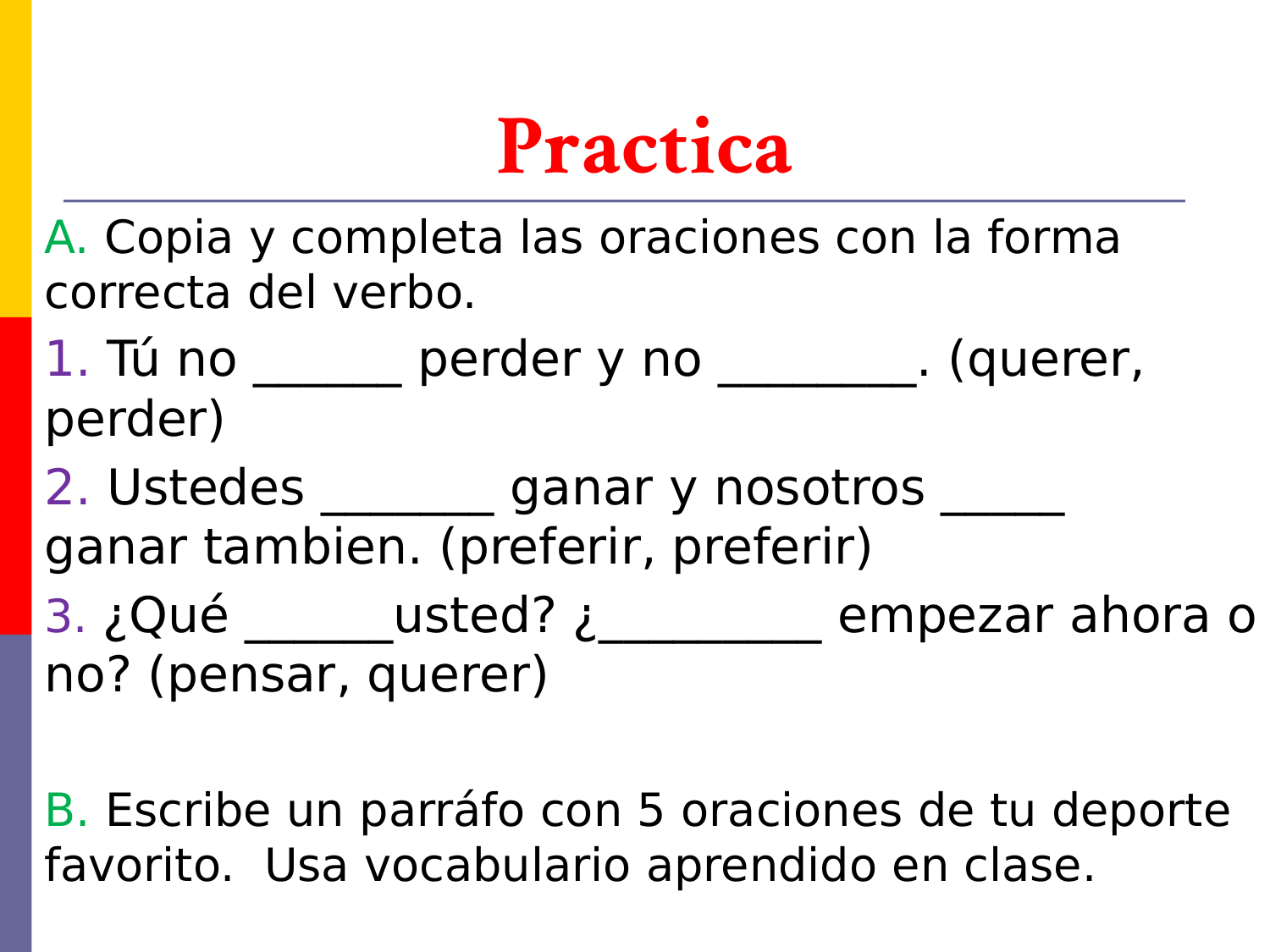

Practica
A. Copia y completa las oraciones con la forma correcta del verbo.
1. Tú no ______ perder y no ________. (querer, perder)
2. Ustedes _______ ganar y nosotros _____      ganar tambien. (preferir, preferir)
3. ¿Qué ______usted? ¿_________ empezar ahora o no? (pensar, querer)

B. Escribe un parráfo con 5 oraciones de tu deporte favorito.  Usa vocabulario aprendido en clase.